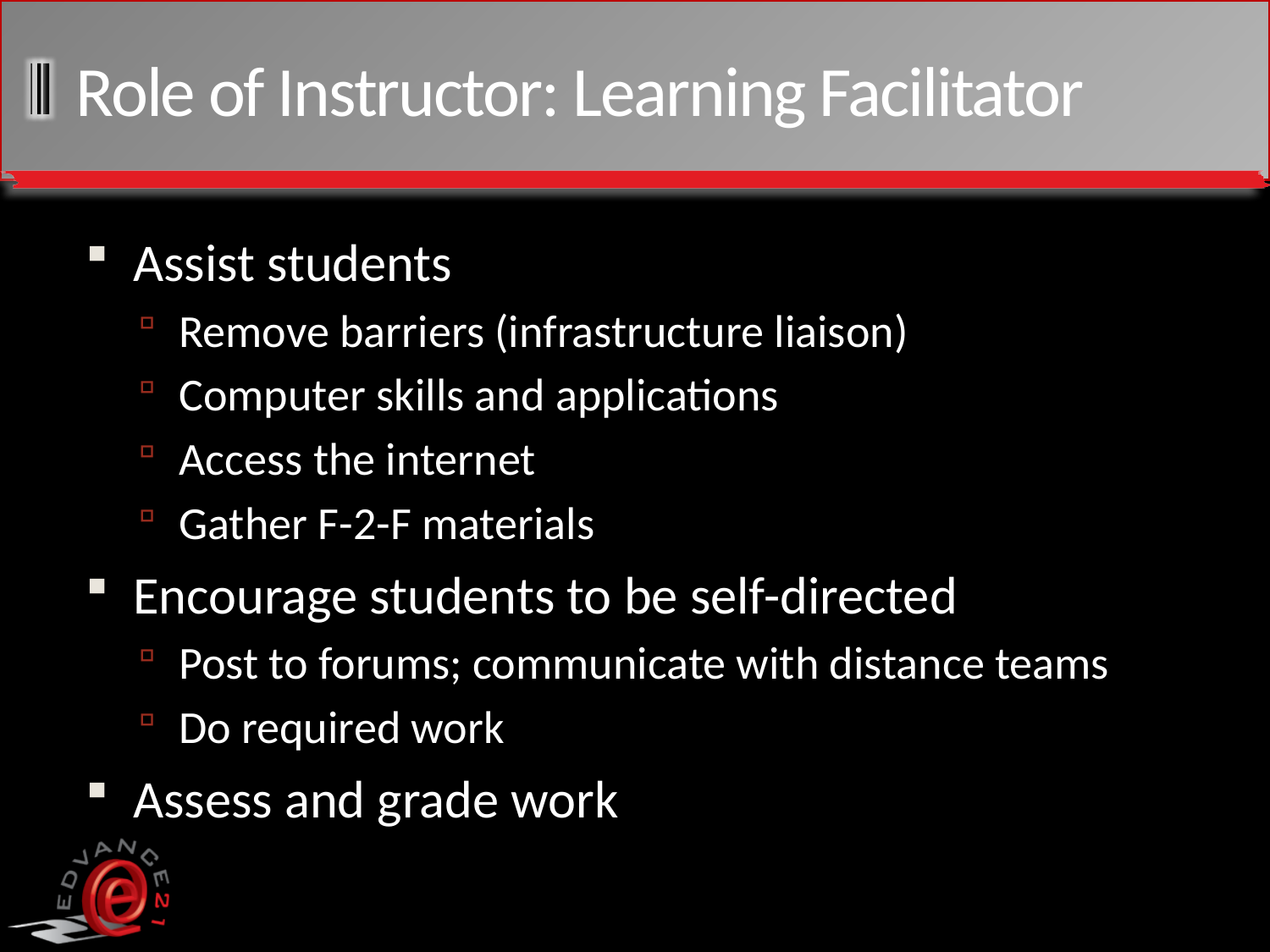

# Role of Instructor: Learning Facilitator
Assist students
Remove barriers (infrastructure liaison)
Computer skills and applications
Access the internet
Gather F-2-F materials
Encourage students to be self-directed
Post to forums; communicate with distance teams
Do required work
Assess and grade work